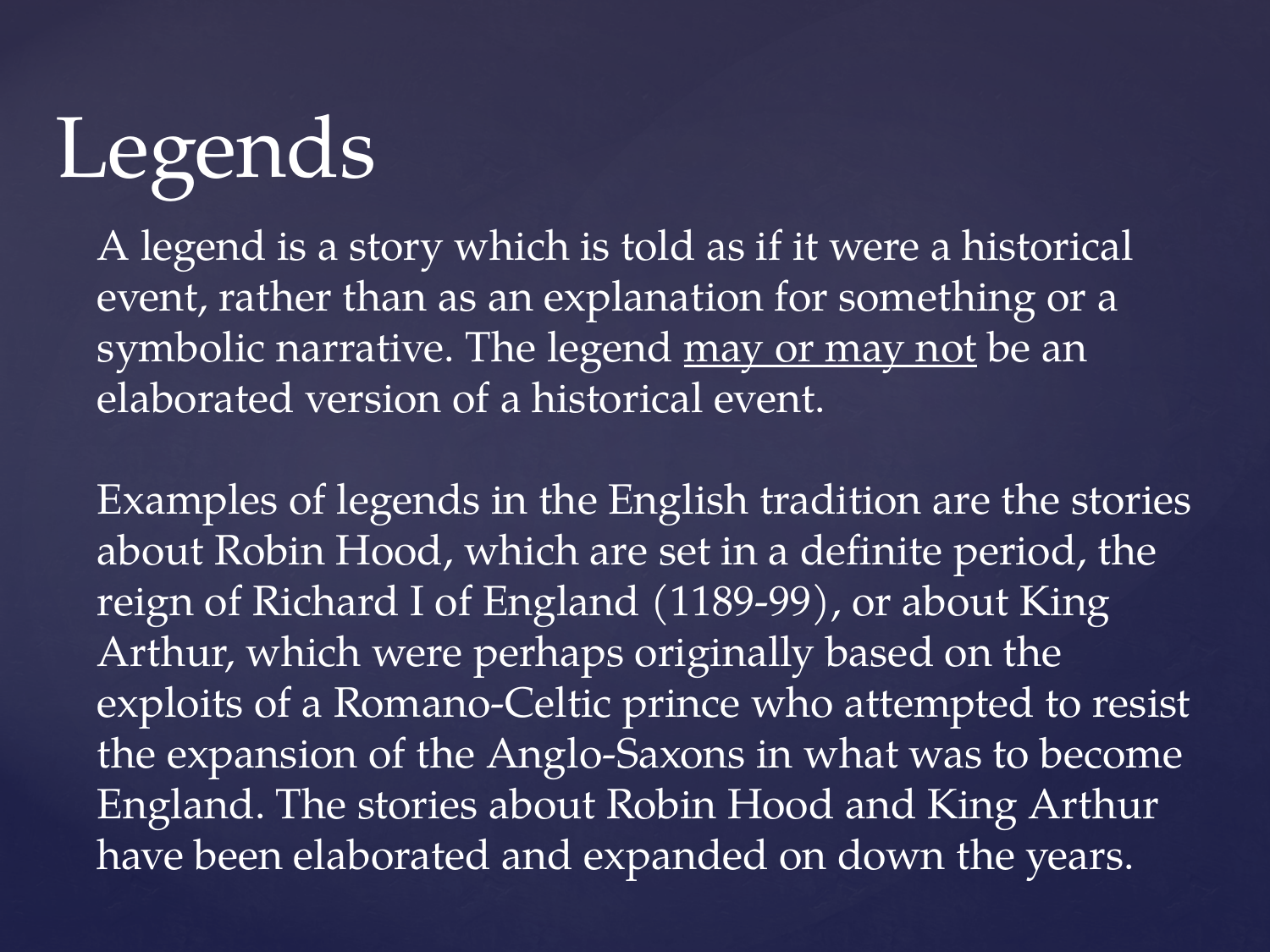

# Legends
A legend is a story which is told as if it were a historical event, rather than as an explanation for something or a symbolic narrative. The legend may or may not be an elaborated version of a historical event.

Examples of legends in the English tradition are the stories about Robin Hood, which are set in a definite period, the reign of Richard I of England (1189-99), or about King Arthur, which were perhaps originally based on the exploits of a Romano-Celtic prince who attempted to resist the expansion of the Anglo-Saxons in what was to become England. The stories about Robin Hood and King Arthur have been elaborated and expanded on down the years.